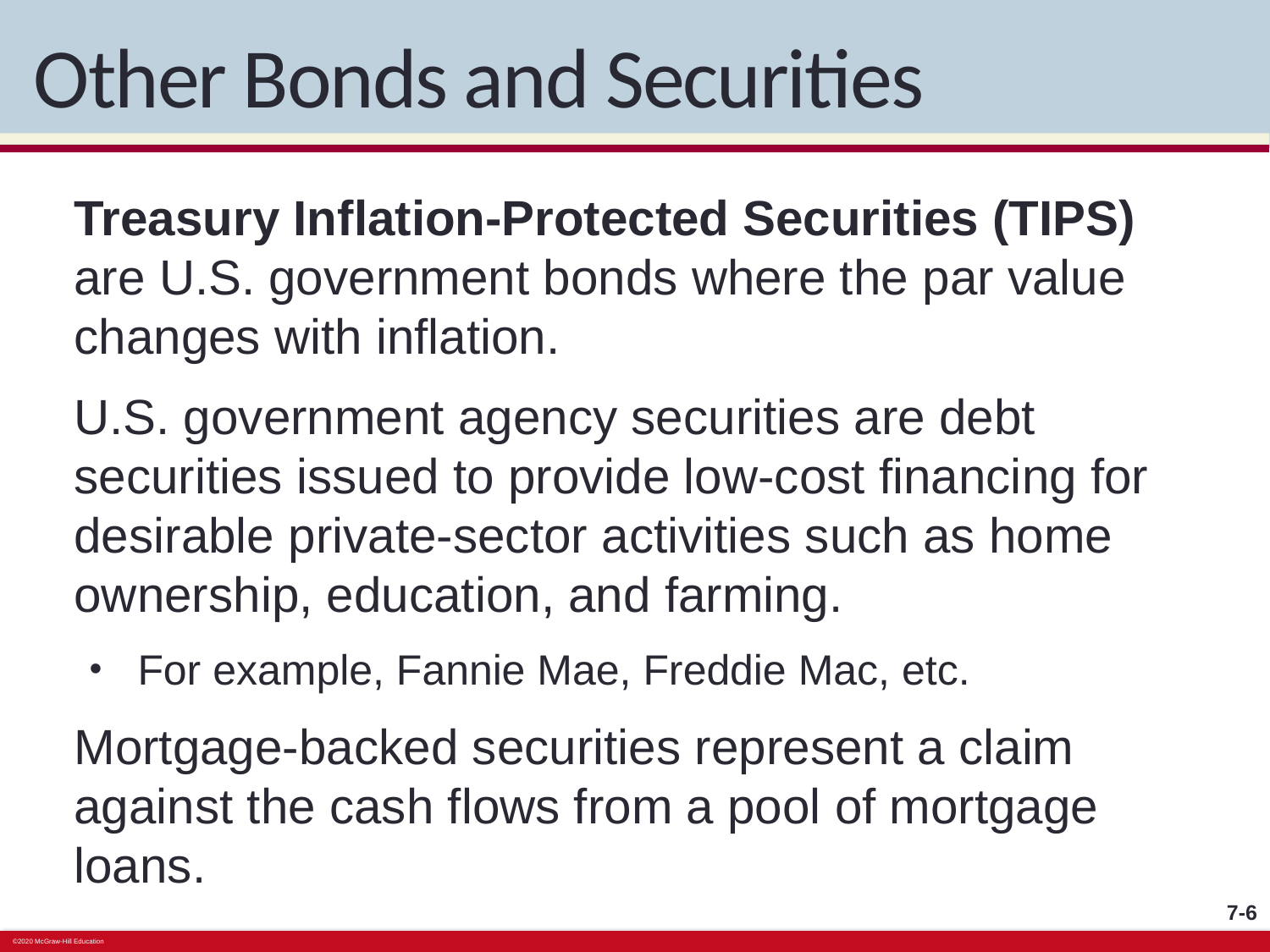

# Other Bonds and Securities
Treasury Inflation-Protected Securities (TIPS) are U.S. government bonds where the par value changes with inflation.
U.S. government agency securities are debt securities issued to provide low-cost financing for desirable private-sector activities such as home ownership, education, and farming.
For example, Fannie Mae, Freddie Mac, etc.
Mortgage-backed securities represent a claim against the cash flows from a pool of mortgage loans.